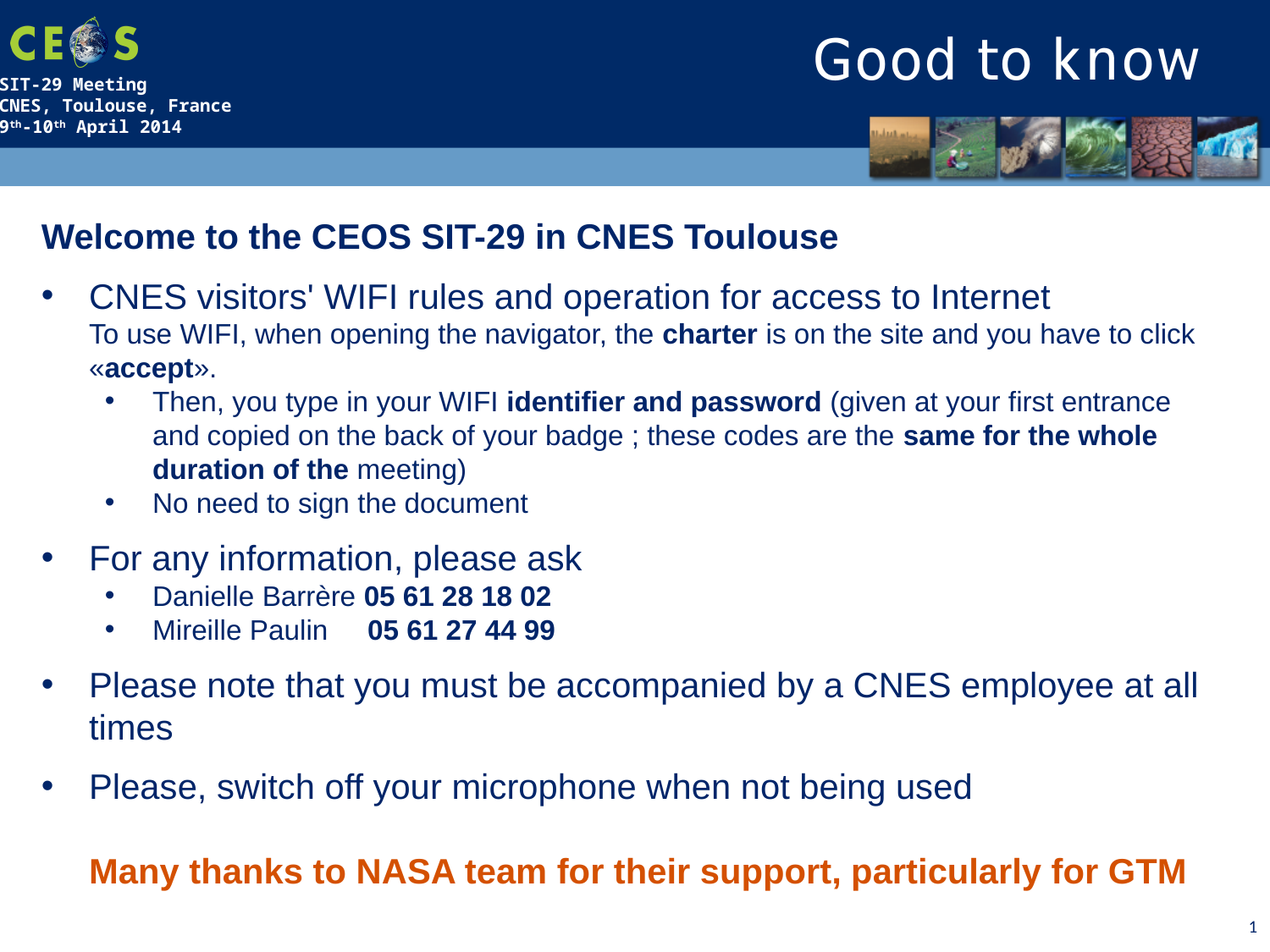

Good to know
Welcome to the CEOS SIT-29 in CNES Toulouse

CNES visitors' WIFI rules and operation for access to Internet
To use WIFI, when opening the navigator, the charter is on the site and you have to click «accept».
Then, you type in your WIFI identifier and password (given at your first entrance and copied on the back of your badge ; these codes are the same for the whole duration of the meeting)
No need to sign the document
For any information, please ask
Danielle Barrère 05 61 28 18 02
Mireille Paulin     05 61 27 44 99
Please note that you must be accompanied by a CNES employee at all times
Please, switch off your microphone when not being used
Many thanks to NASA team for their support, particularly for GTM
1